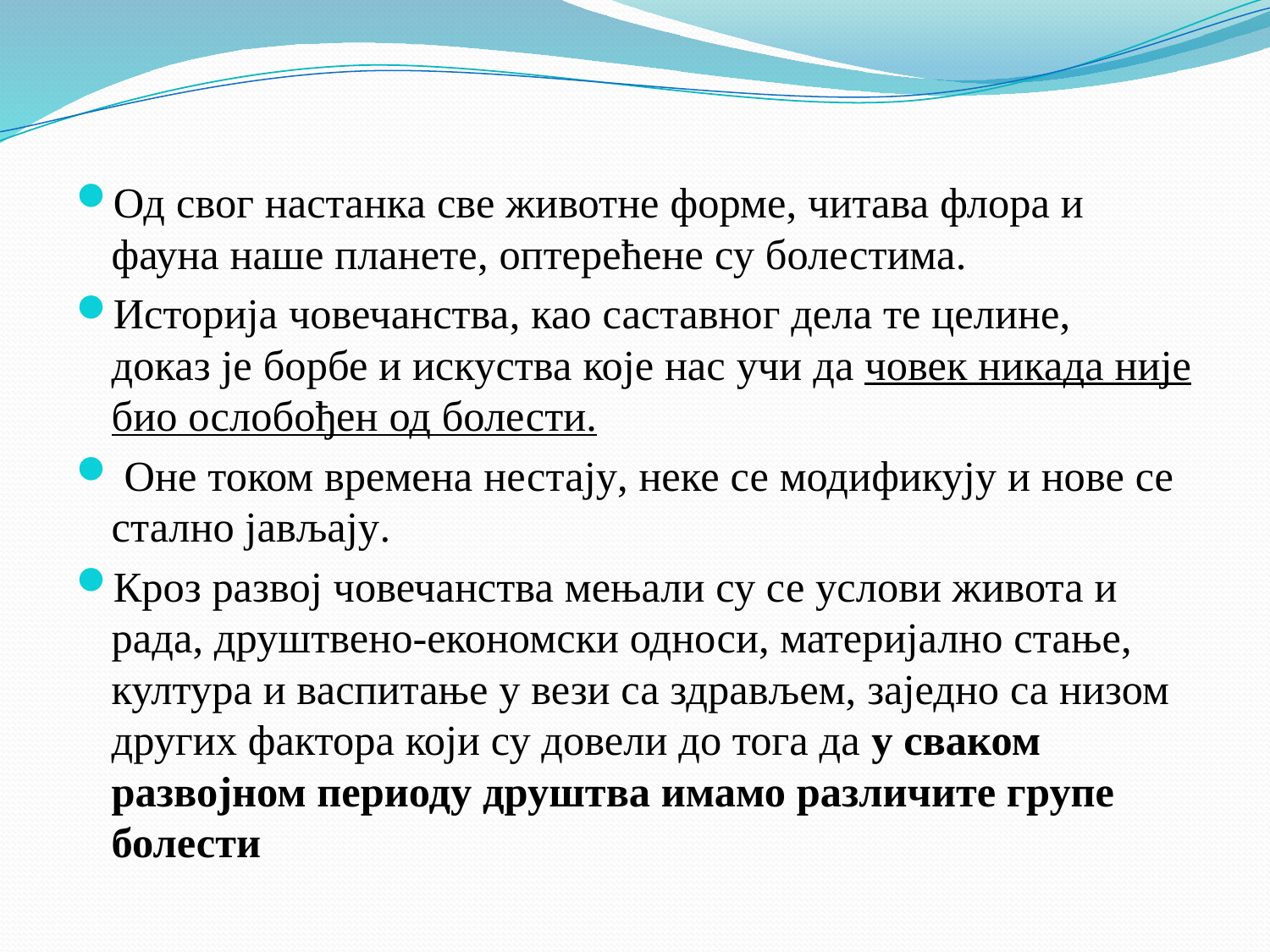

Од свог настанка све животне форме, читава флора и фауна наше планете, оптерећене су болестима.
Историја човечанства, као саставног дела те целине,
доказ је борбе и искуства које нас учи да човек никада није био ослобођен од болести.
 Оне током времена нестају, неке се модификују и нове се стално јављају.
Кроз развој човечанства мењали су се услови живота и рада, друштвено-економски односи, материјално стање, култура и васпитање у вези са здрављем, заједно са низом других фактора који су довели до тога да у сваком развојном периоду друштва имамо различите групе болести